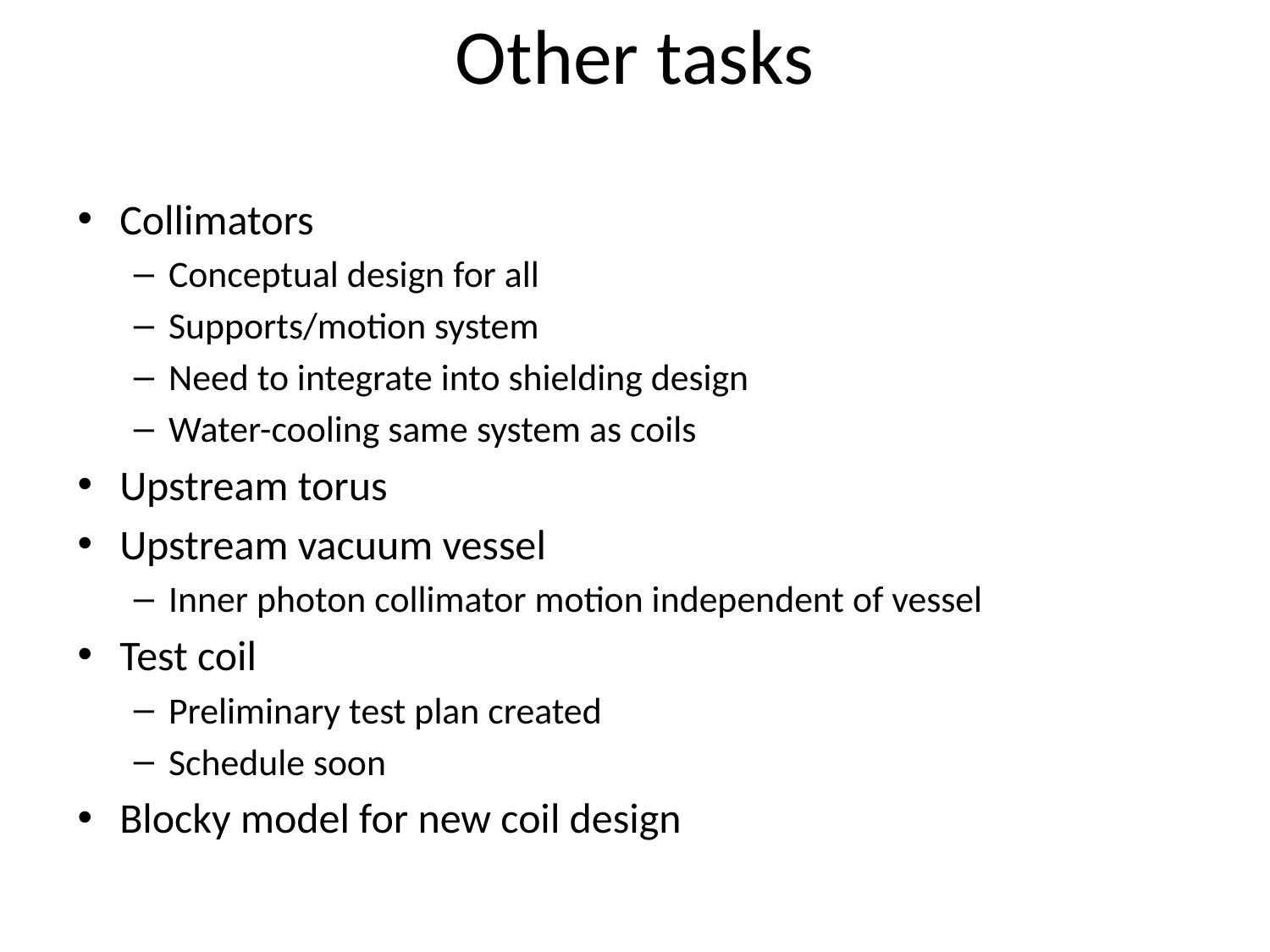

# Other tasks
Collimators
Conceptual design for all
Supports/motion system
Need to integrate into shielding design
Water-cooling same system as coils
Upstream torus
Upstream vacuum vessel
Inner photon collimator motion independent of vessel
Test coil
Preliminary test plan created
Schedule soon
Blocky model for new coil design